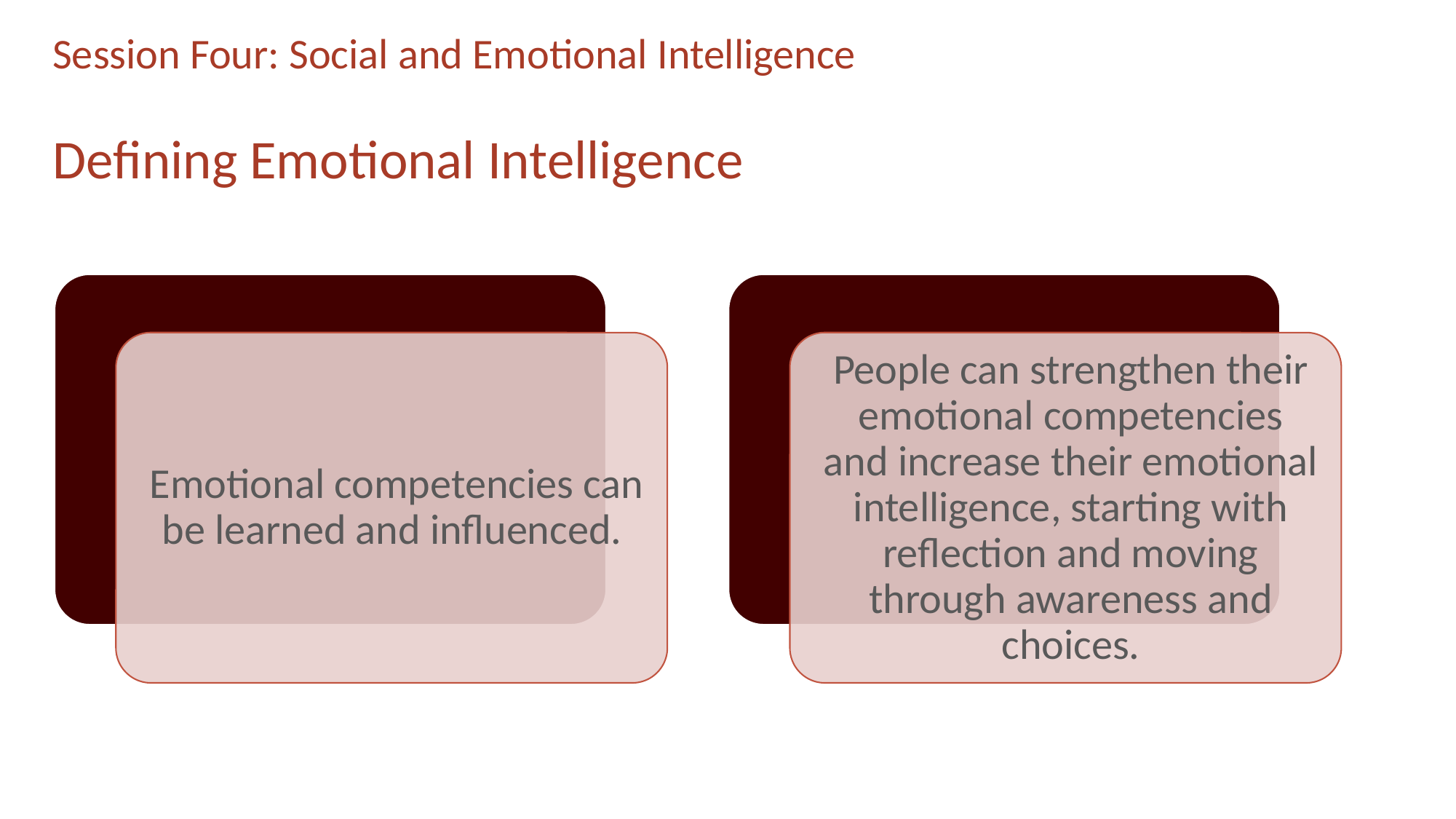

# Session Four: Social and Emotional Intelligence
Defining Emotional Intelligence
Emotional competencies can be learned and influenced.
People can strengthen their emotional competencies and increase their emotional intelligence, starting with reflection and moving through awareness and choices.